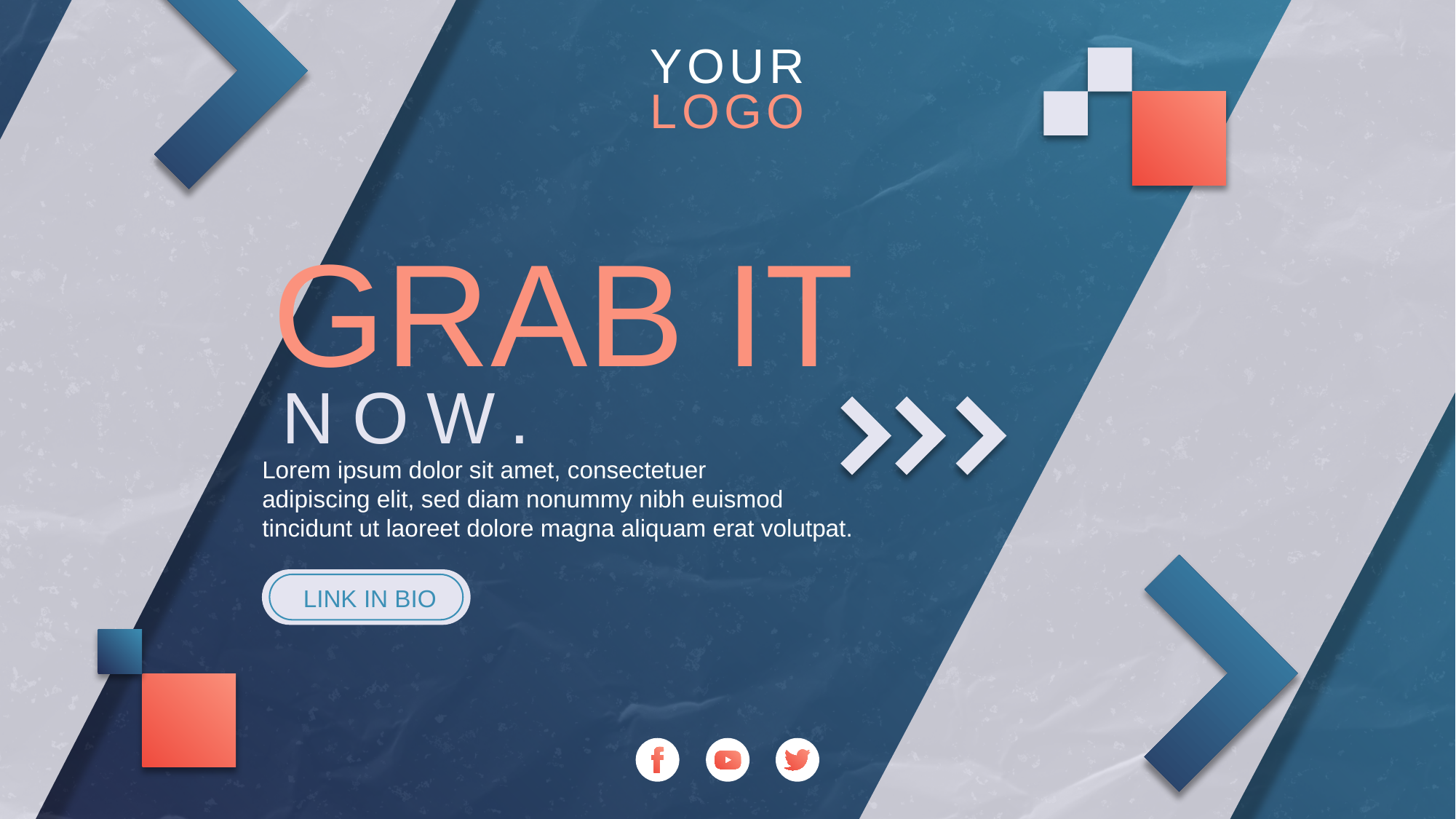

YOUR

LOGO

GRAB IT
NOW.

Lorem ipsum dolor sit amet, consectetuer
adipiscing elit, sed diam nonummy nibh euismod
tincidunt ut laoreet dolore magna aliquam erat volutpat.

LINK IN BIO